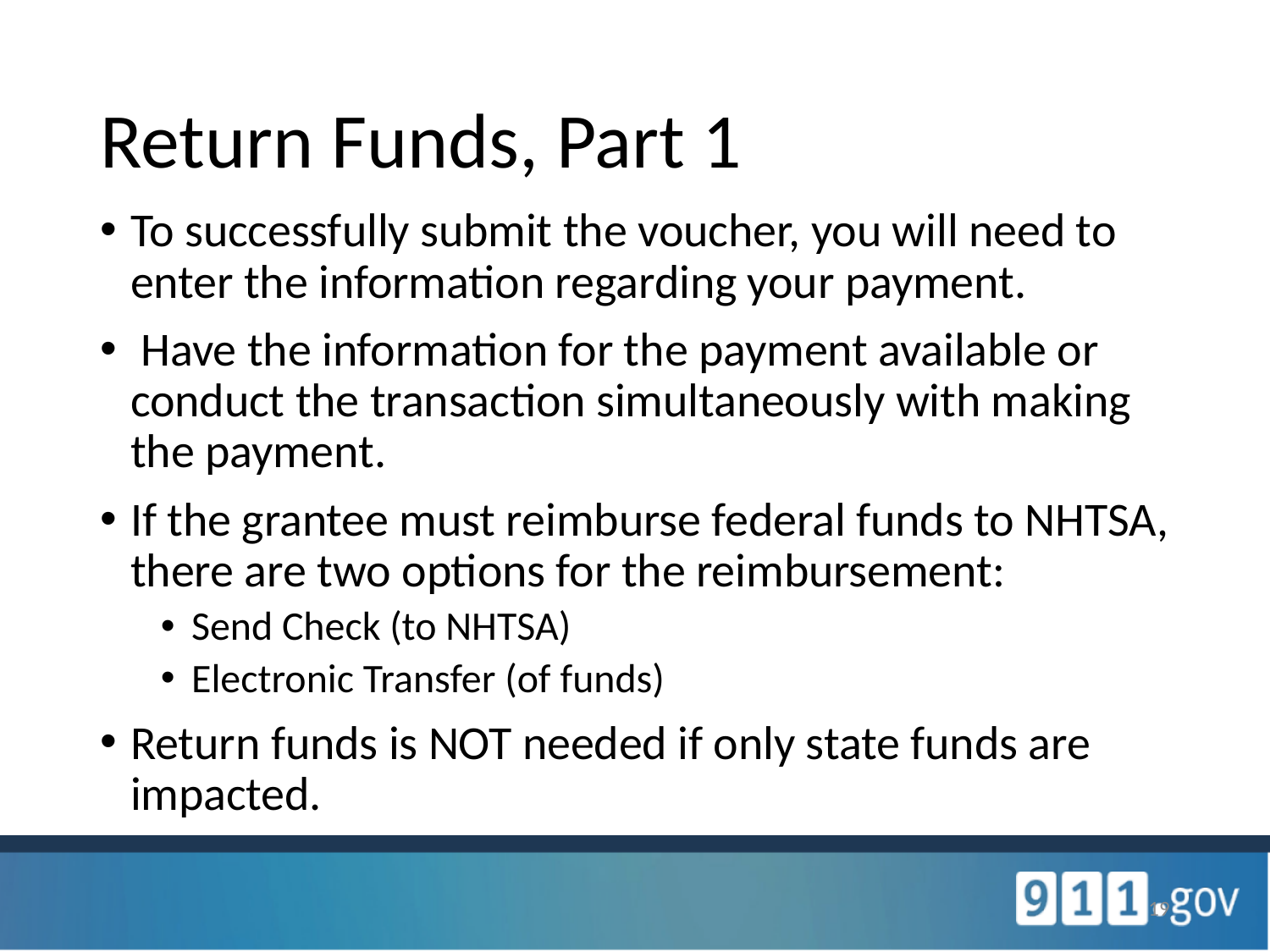

# Return Funds, Part 1
To successfully submit the voucher, you will need to enter the information regarding your payment.
 Have the information for the payment available or conduct the transaction simultaneously with making the payment.
If the grantee must reimburse federal funds to NHTSA, there are two options for the reimbursement:
Send Check (to NHTSA)
Electronic Transfer (of funds)
Return funds is NOT needed if only state funds are impacted.
19